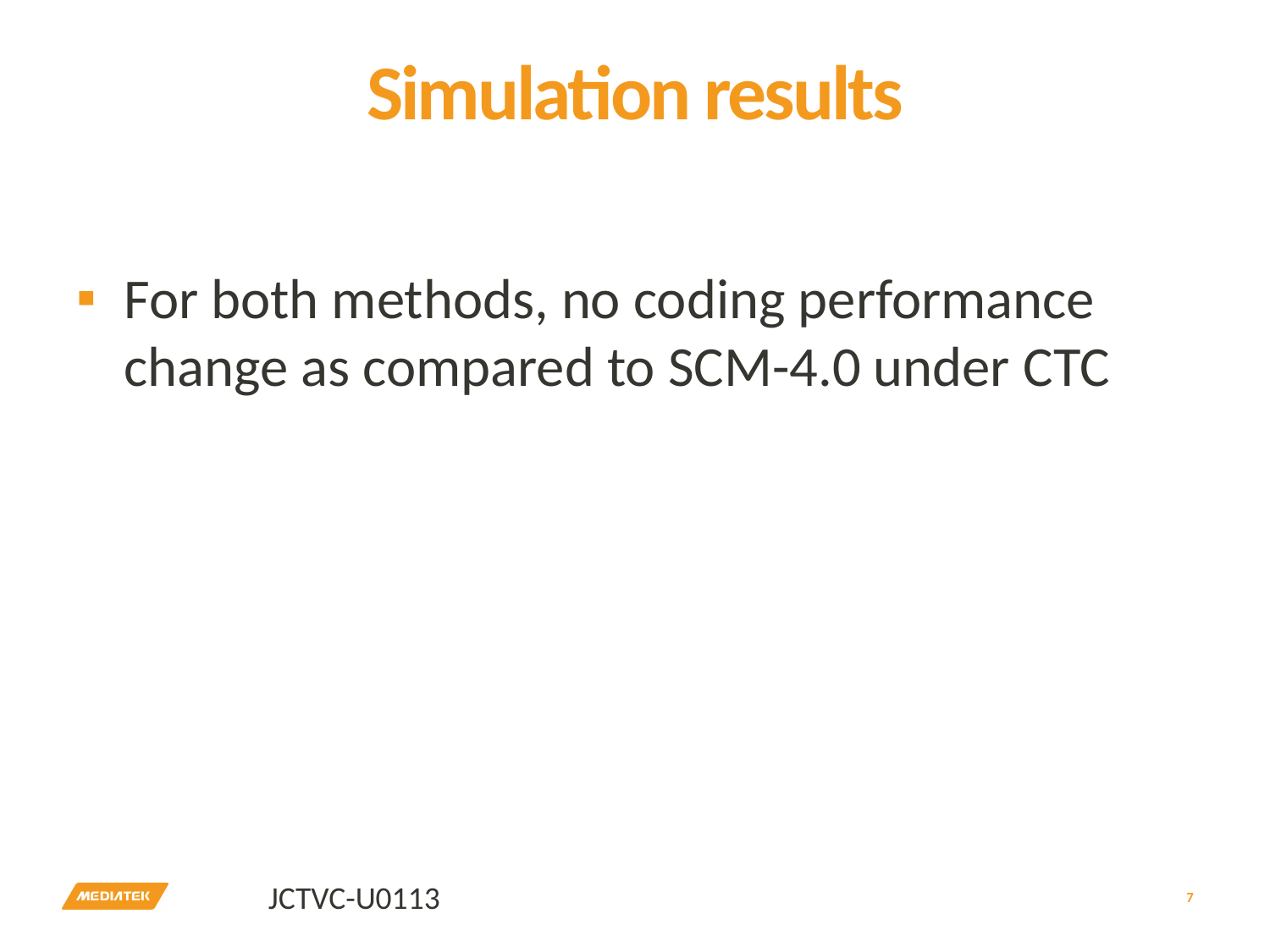

# Simulation results
For both methods, no coding performance change as compared to SCM-4.0 under CTC

7